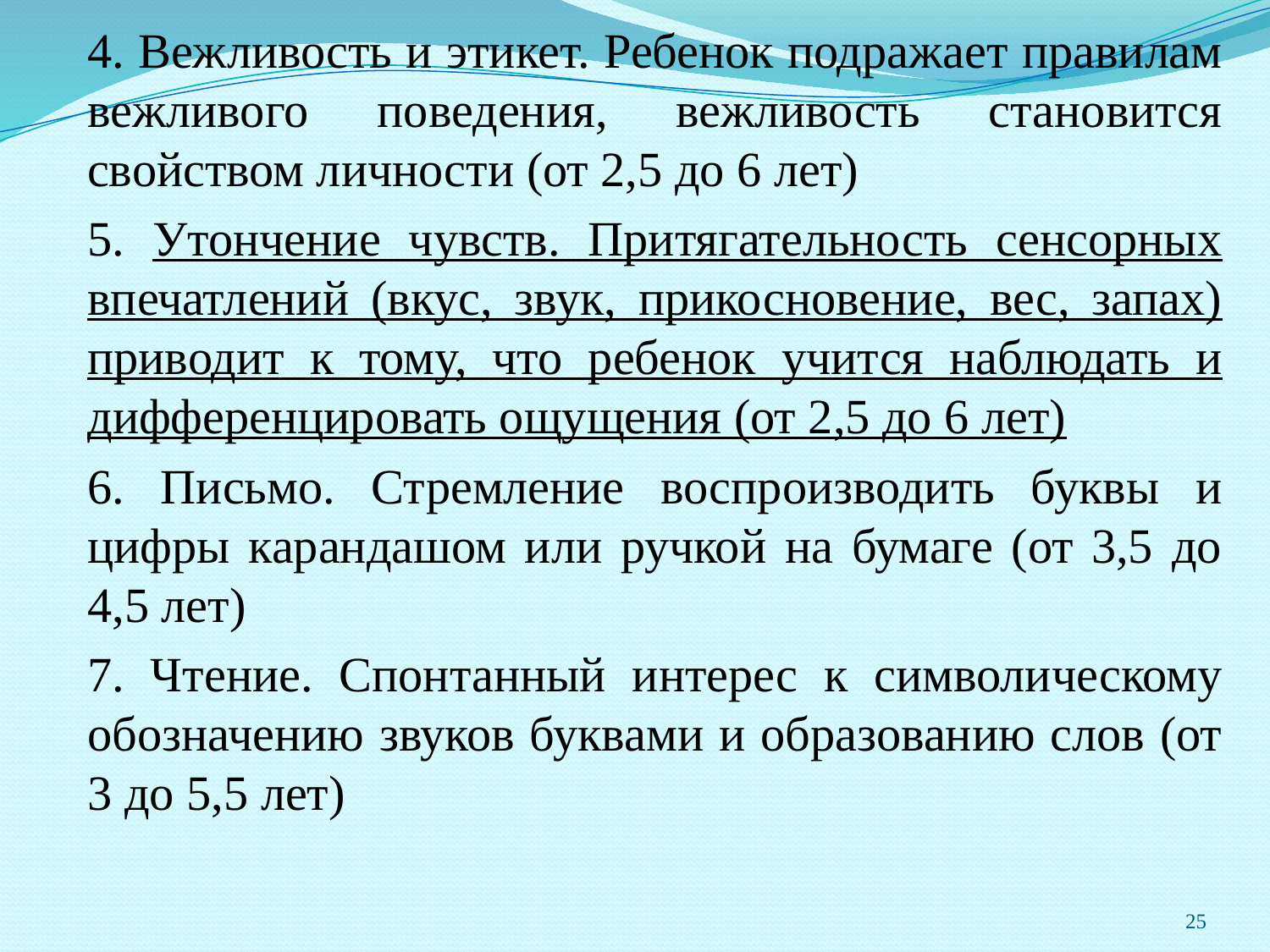

4. Вежливость и этикет. Ребенок подражает правилам вежливого поведения, вежливость становится свойством личности (от 2,5 до 6 лет)
5. Утончение чувств. Притягательность сенсорных впечатлений (вкус, звук, прикосновение, вес, запах) приводит к тому, что ребенок учится наблюдать и дифференцировать ощущения (от 2,5 до 6 лет)
6. Письмо. Стремление воспроизводить буквы и цифры карандашом или ручкой на бумаге (от 3,5 до 4,5 лет)
7. Чтение. Спонтанный интерес к символическому обозначению звуков буквами и образованию слов (от 3 до 5,5 лет)

25